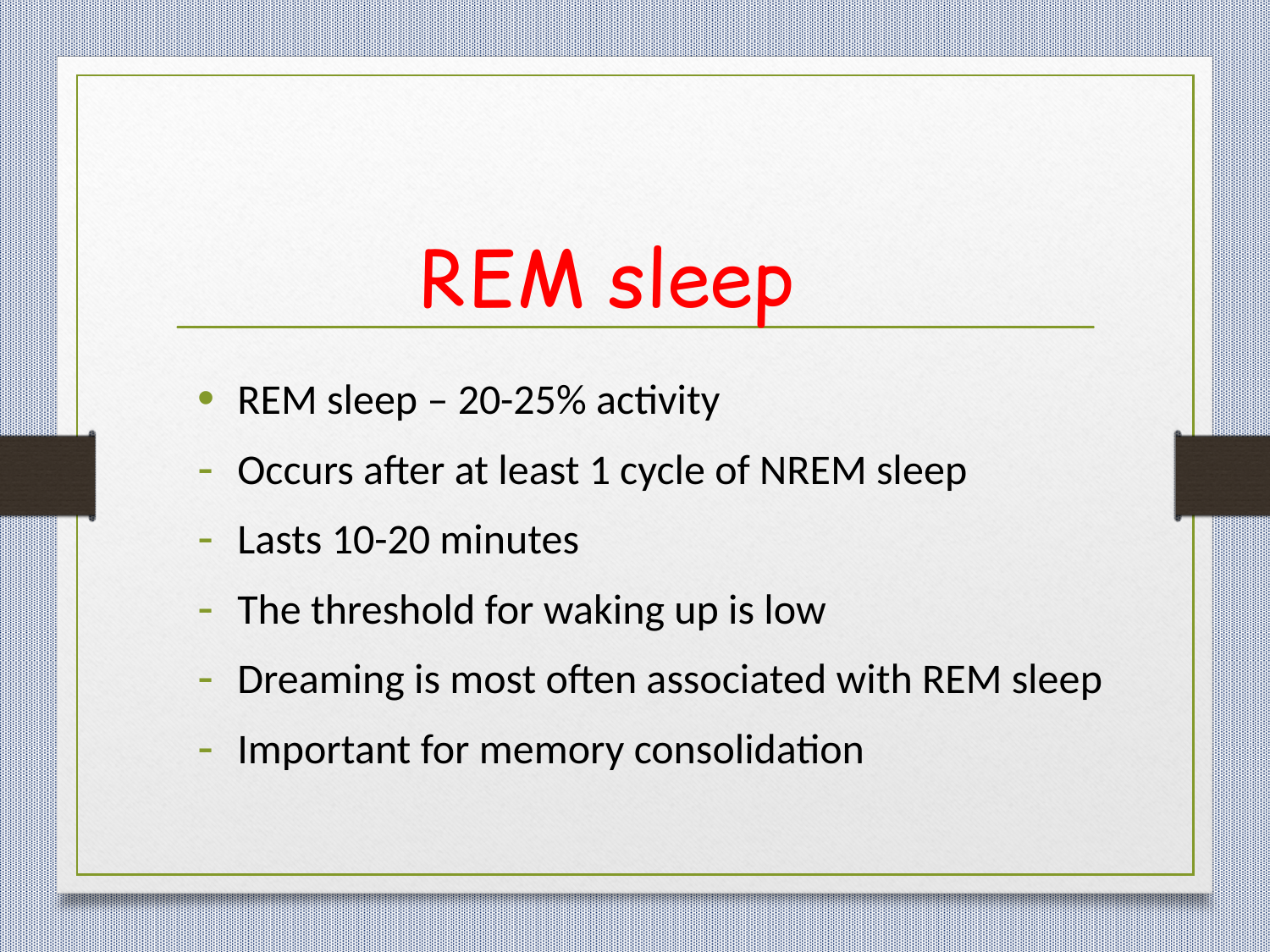

# REM sleep
REM sleep – 20-25% activity
Occurs after at least 1 cycle of NREM sleep
Lasts 10-20 minutes
The threshold for waking up is low
Dreaming is most often associated with REM sleep
Important for memory consolidation